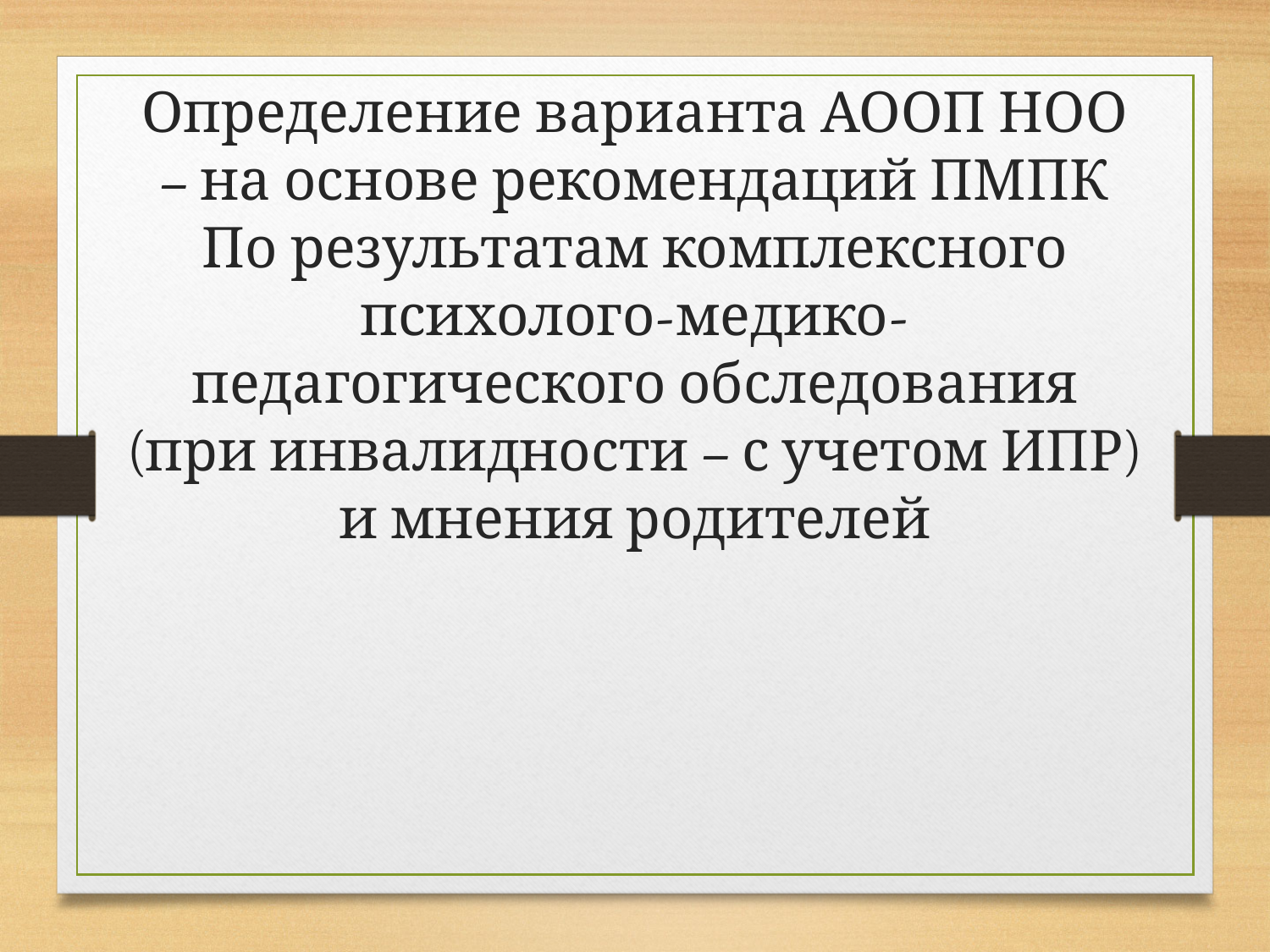

# Определение варианта АООП НОО – на основе рекомендаций ПМПК По результатам комплексного психолого-медико-педагогического обследования (при инвалидности – с учетом ИПР) и мнения родителей